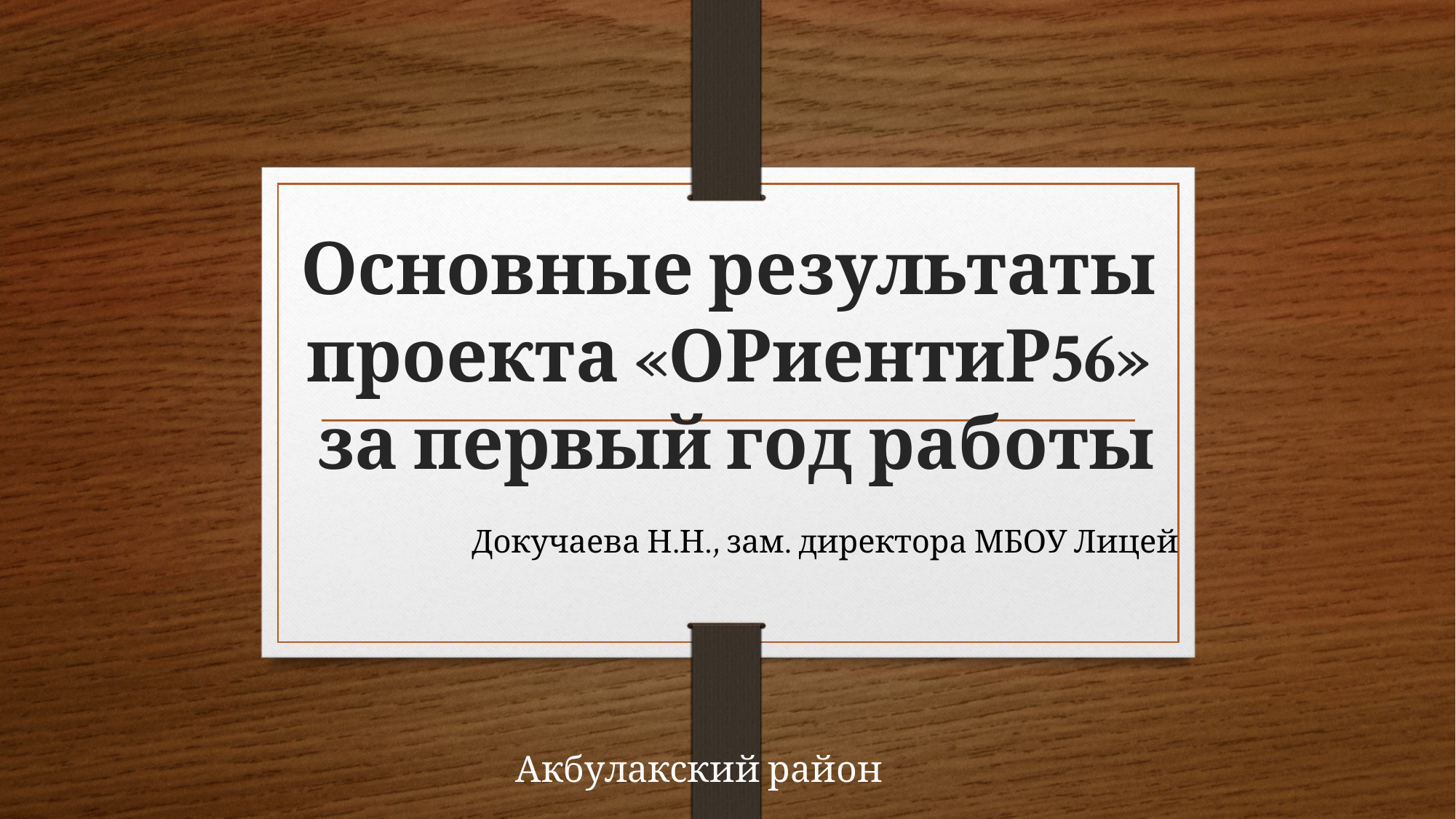

# Основные результаты проекта «ОРиентиР56» за первый год работы
Докучаева Н.Н., зам. директора МБОУ Лицей
Акбулакский район